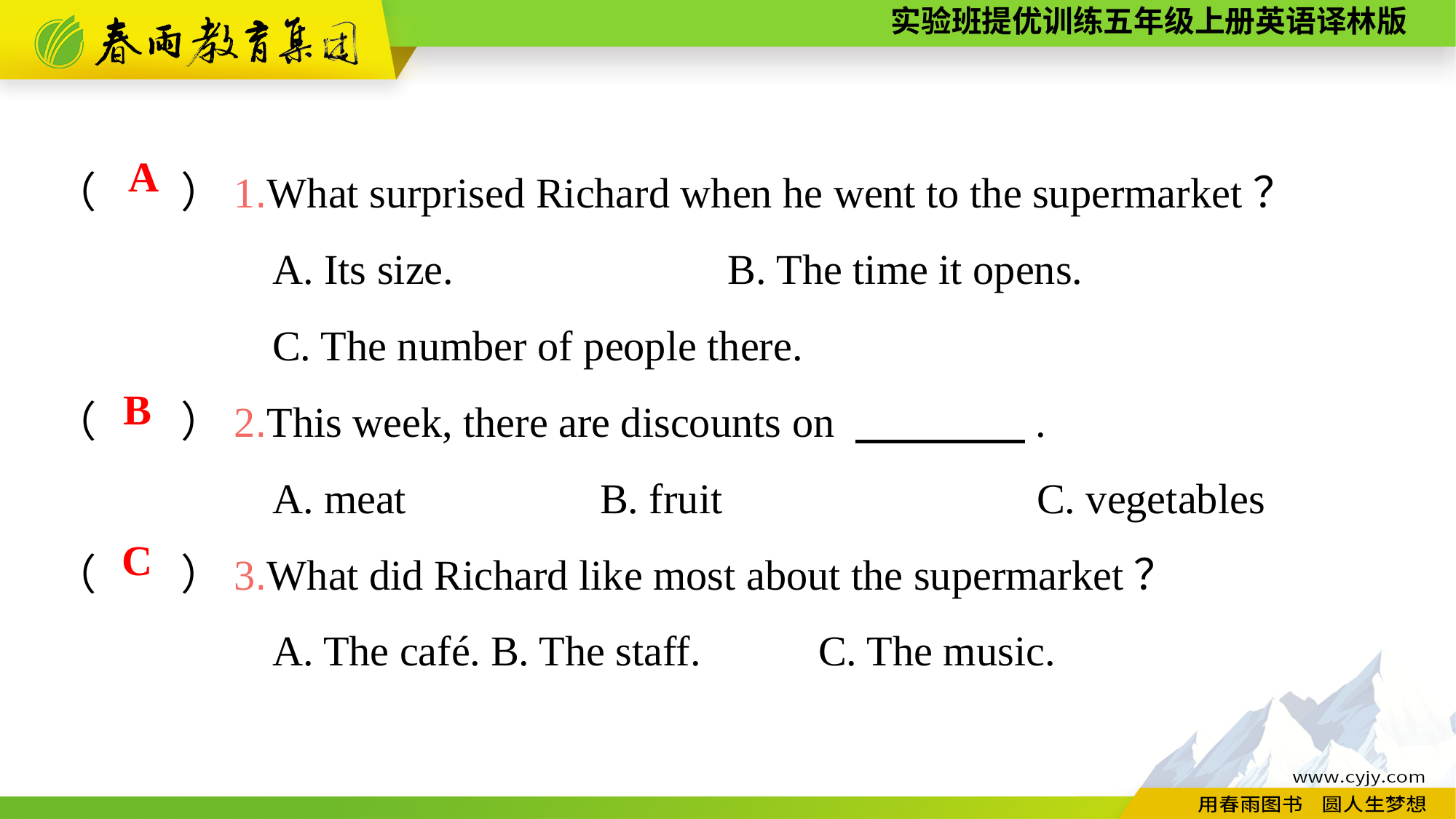

（　　）1.What surprised Richard when he went to the supermarket？
		A. Its size.                          B. The time it opens.
		C. The number of people there.
A
（　　）2.This week, there are discounts on 　　　　.
		A. meat		B. fruit			C. vegetables
（　　）3.What did Richard like most about the supermarket？
		A. The café.	B. The staff.		C. The music.
B
C